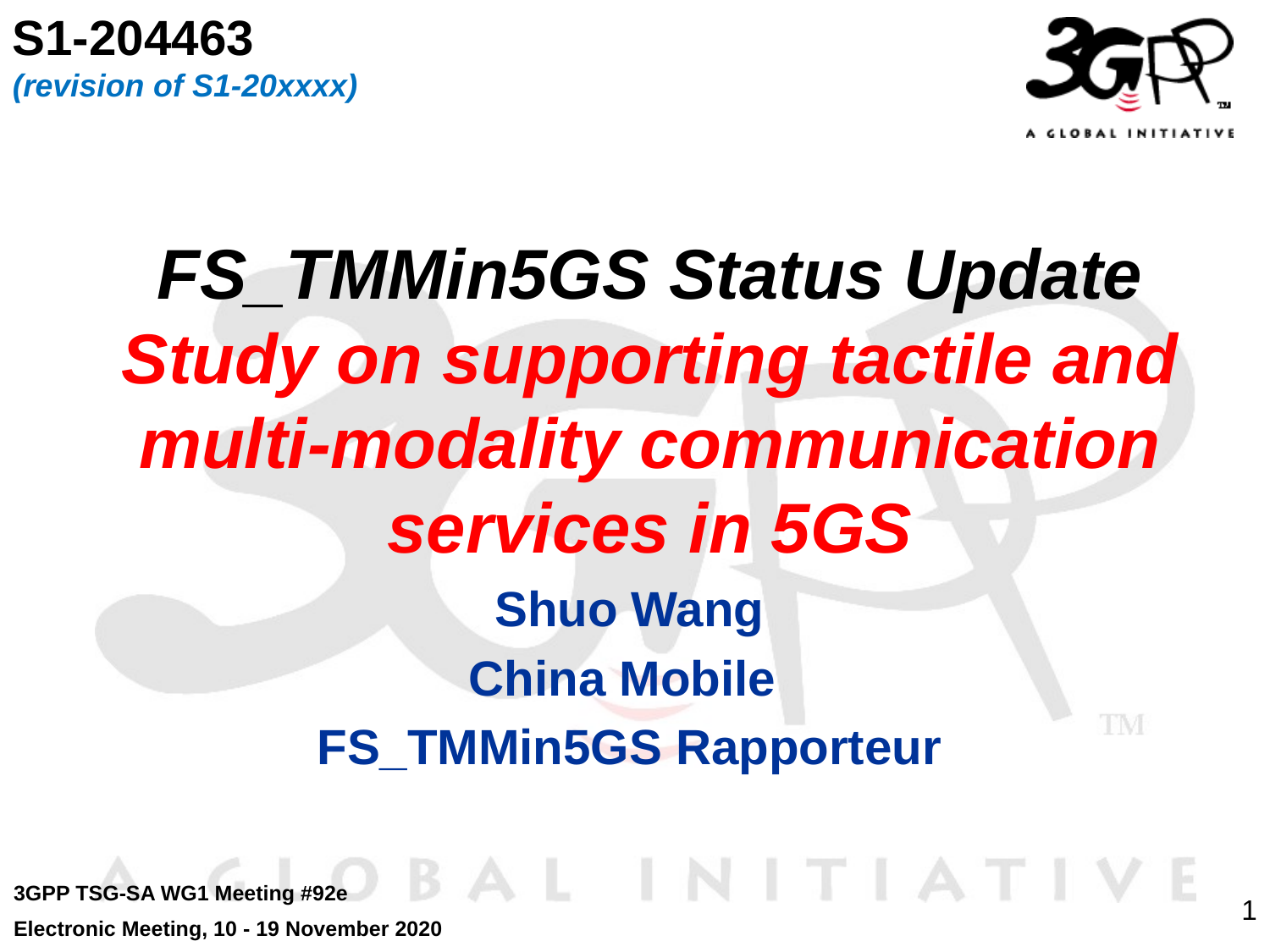

S1-204463
(revision of S1-20xxxx)
# FS_TMMin5GS Status Update Study on supporting tactile and multi-modality communication services in 5GS
Shuo Wang
China Mobile
FS_TMMin5GS Rapporteur
3GPP TSG-SA WG1 Meeting #92e
Electronic Meeting, 10 - 19 November 2020
1